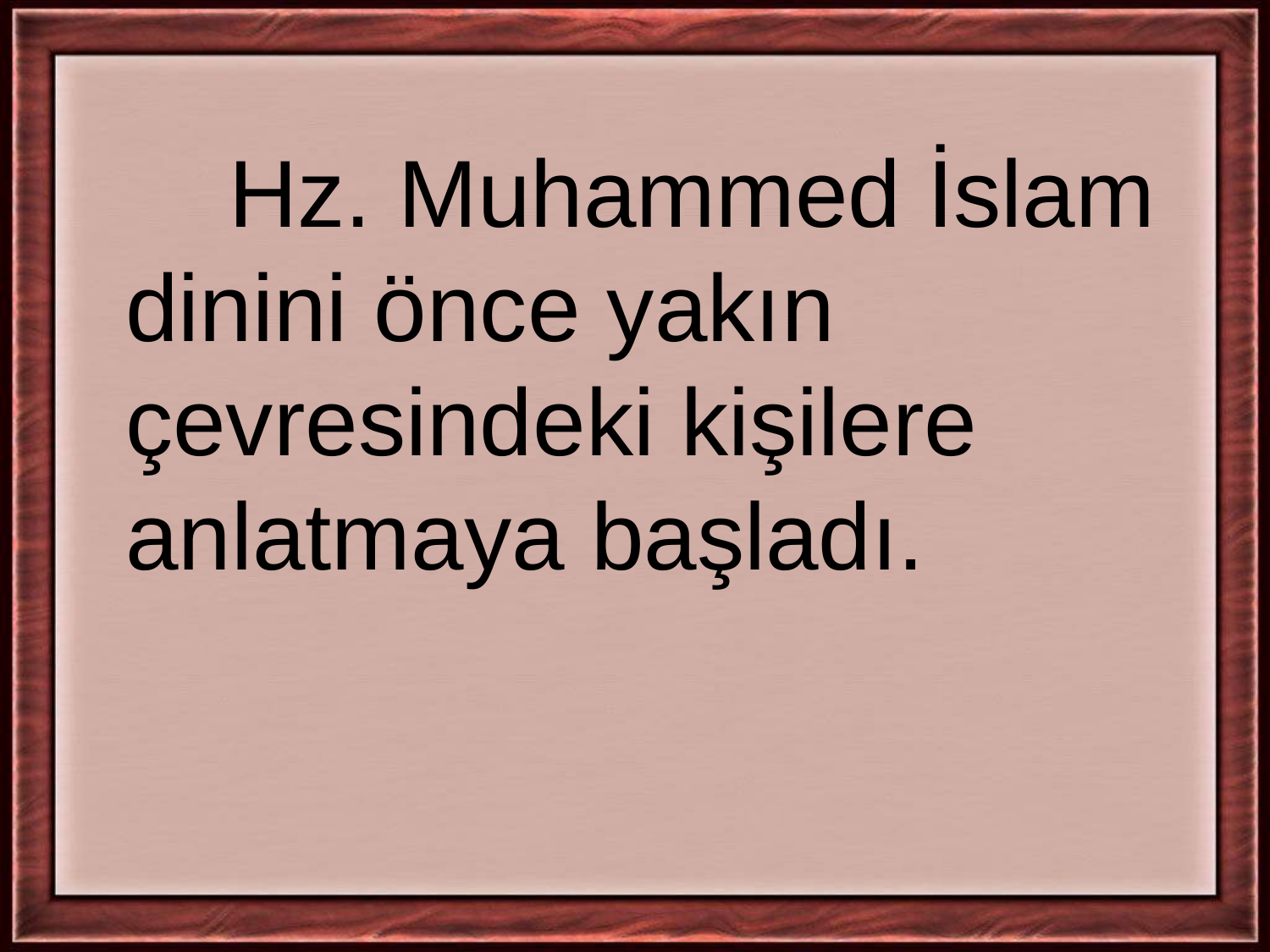

Hz. Muhammed İslam dinini önce yakın çevresindeki kişilere anlatmaya başladı.